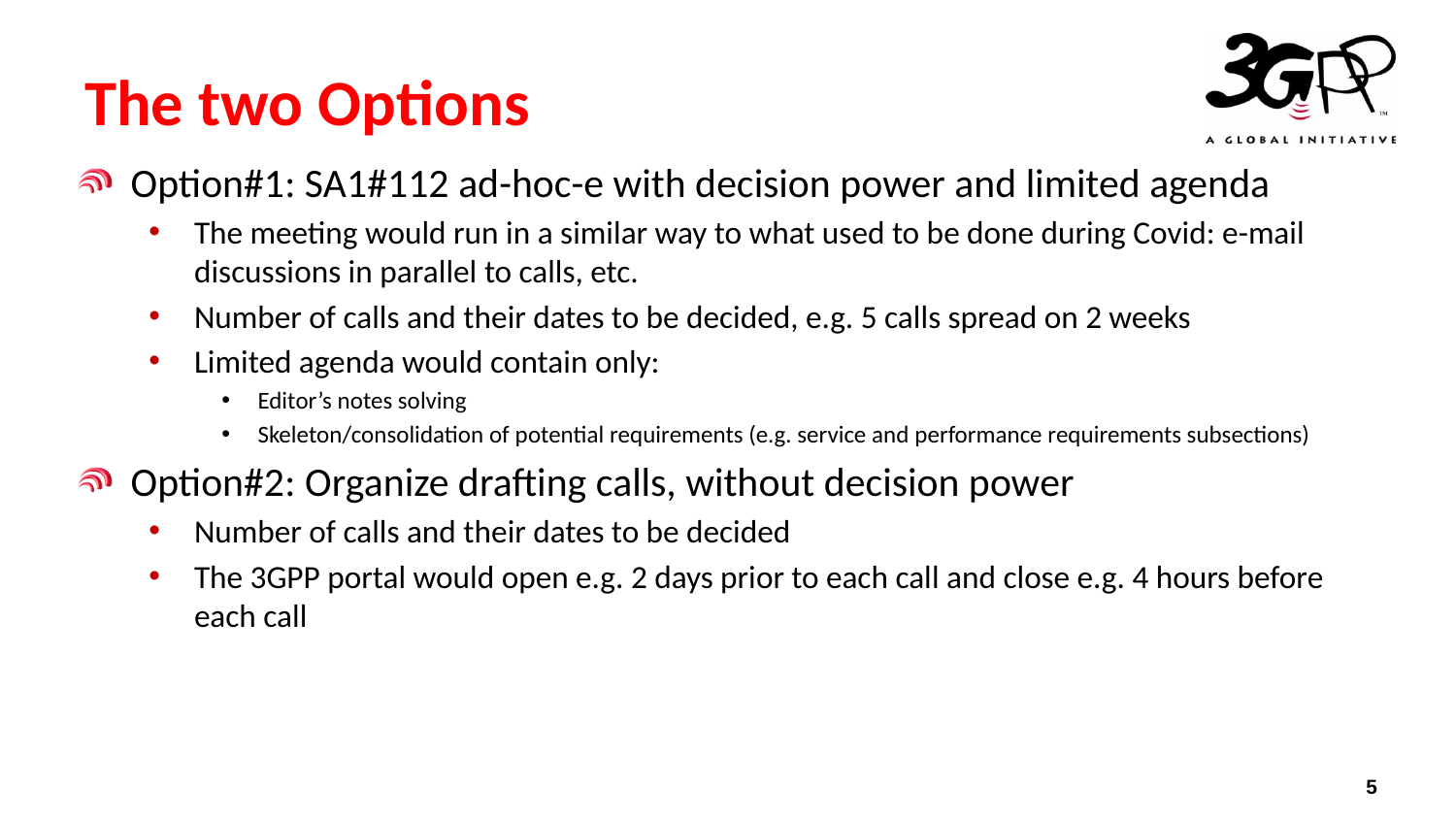

# The two Options
Option#1: SA1#112 ad-hoc-e with decision power and limited agenda
The meeting would run in a similar way to what used to be done during Covid: e-mail discussions in parallel to calls, etc.
Number of calls and their dates to be decided, e.g. 5 calls spread on 2 weeks
Limited agenda would contain only:
Editor’s notes solving
Skeleton/consolidation of potential requirements (e.g. service and performance requirements subsections)
Option#2: Organize drafting calls, without decision power
Number of calls and their dates to be decided
The 3GPP portal would open e.g. 2 days prior to each call and close e.g. 4 hours before each call